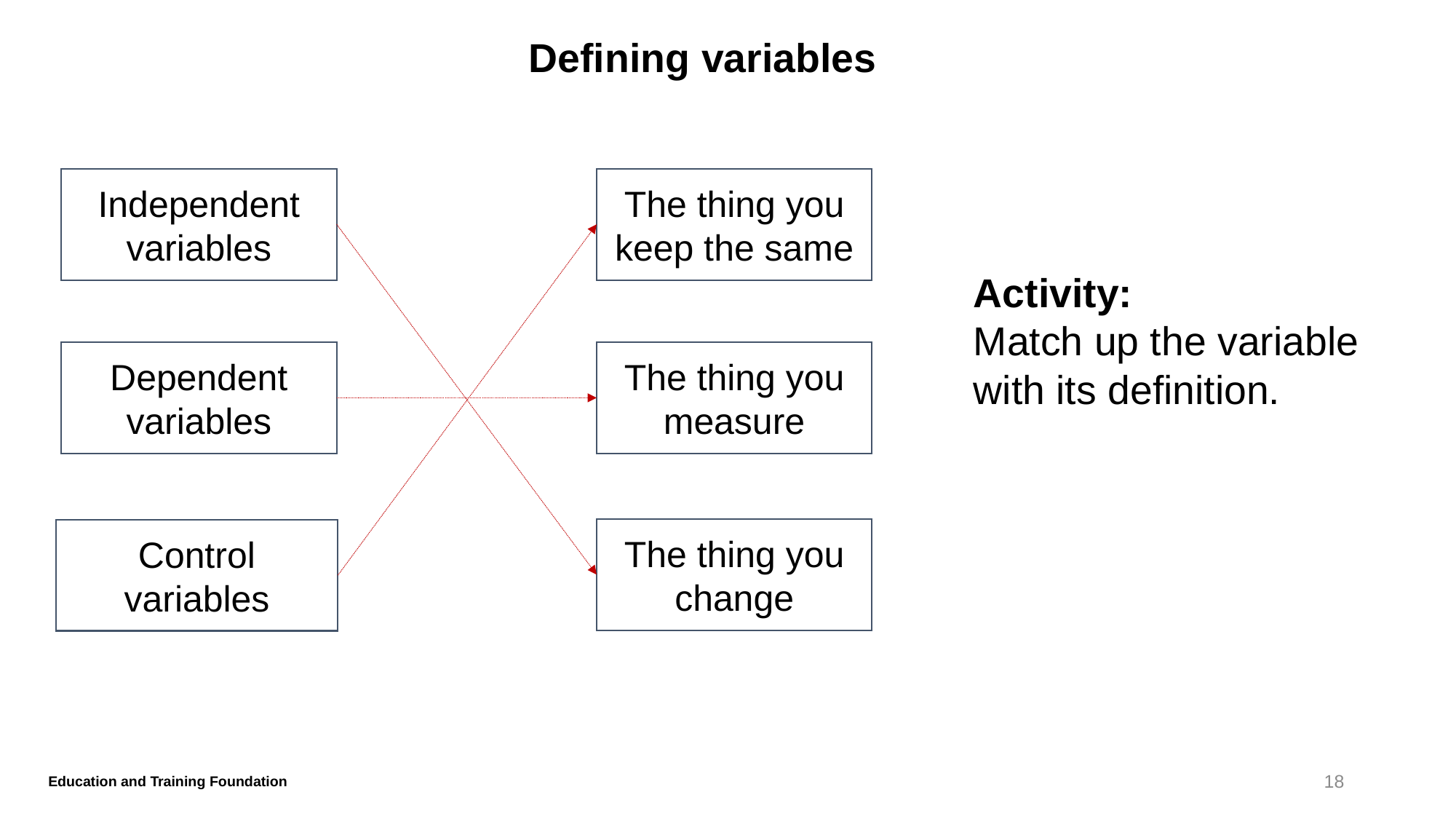

# Defining variables
Independent variables
The thing you keep the same
Activity:
Match up the variable with its definition.

Dependent variables
The thing you measure
The thing you change
Control variables
18
Education and Training Foundation